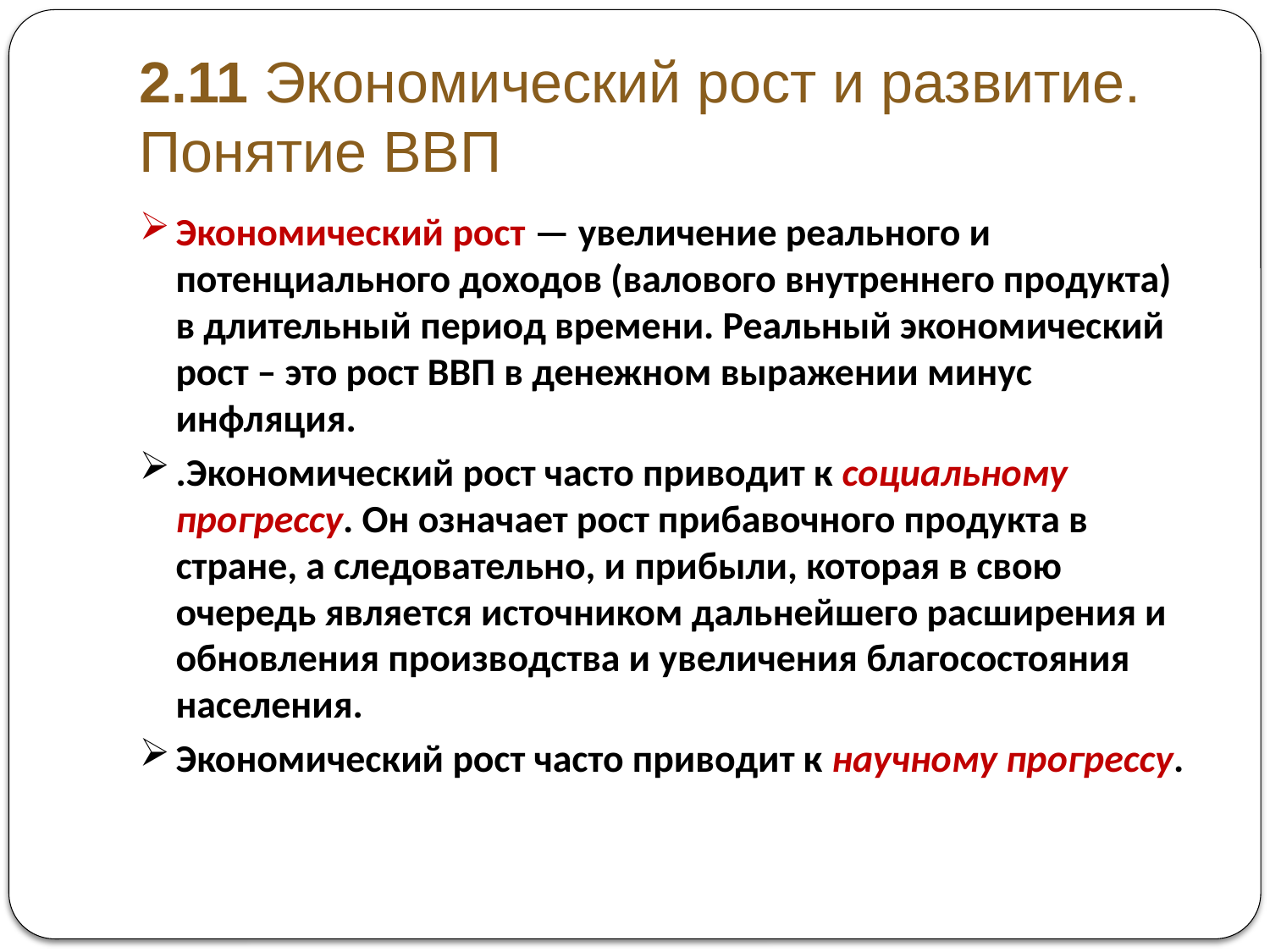

# 2.11 Экономический рост и развитие. Понятие ВВП
Экономический рост — увеличение реального и потенциального доходов (валового внутреннего продукта) в длительный период времени. Реальный экономический рост – это рост ВВП в денежном выражении минус инфляция.
.Экономический рост часто приводит к социальному прогрессу. Он означает рост прибавочного продукта в стране, а следовательно, и прибыли, которая в свою очередь является источником дальнейшего расширения и обновления производства и увеличения благосостояния населения.
Экономический рост часто приводит к научному прогрессу.